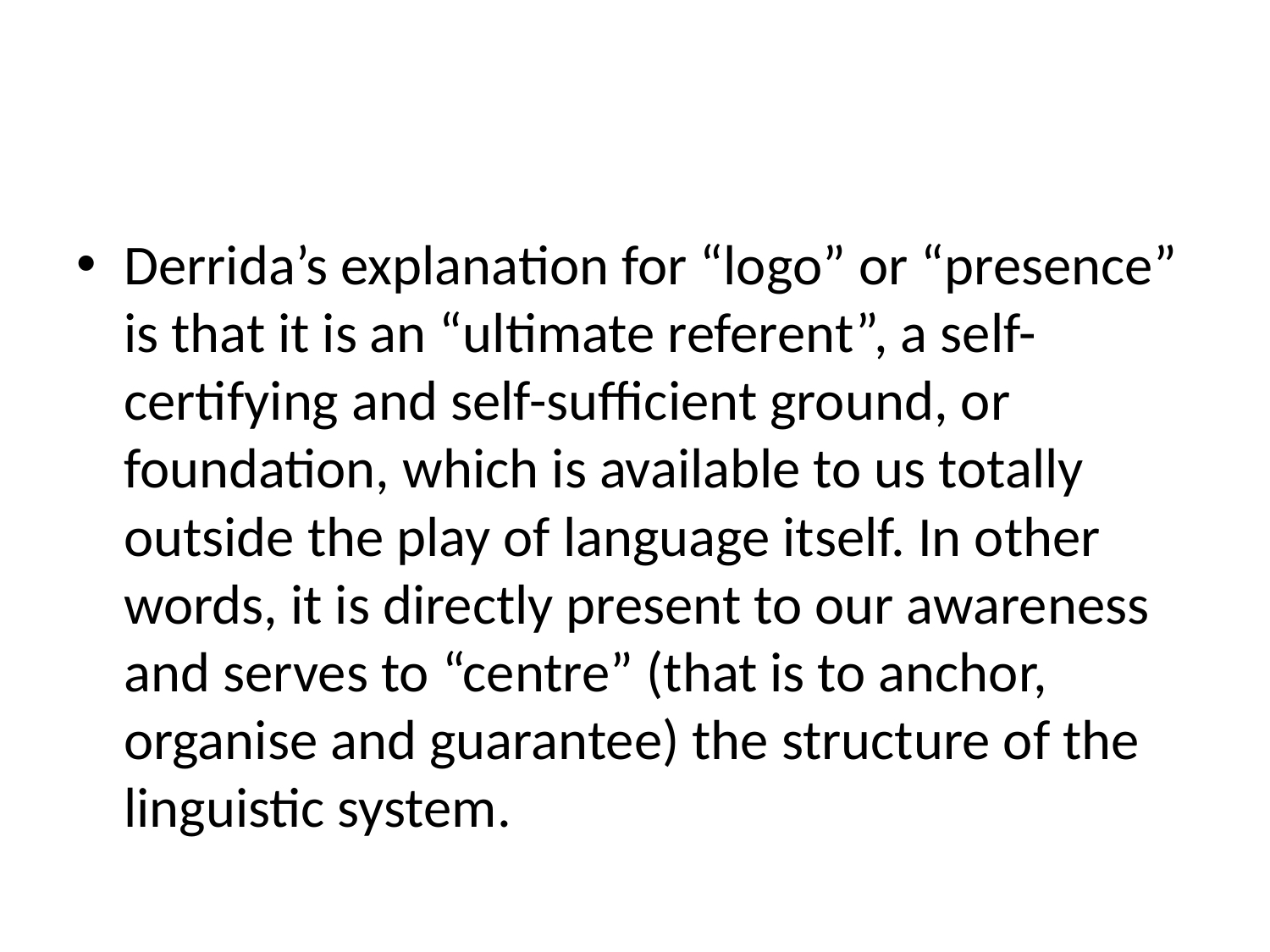

#
Derrida’s explanation for “logo” or “presence” is that it is an “ultimate referent”, a self-certifying and self-sufficient ground, or foundation, which is available to us totally outside the play of language itself. In other words, it is directly present to our awareness and serves to “centre” (that is to anchor, organise and guarantee) the structure of the linguistic system.